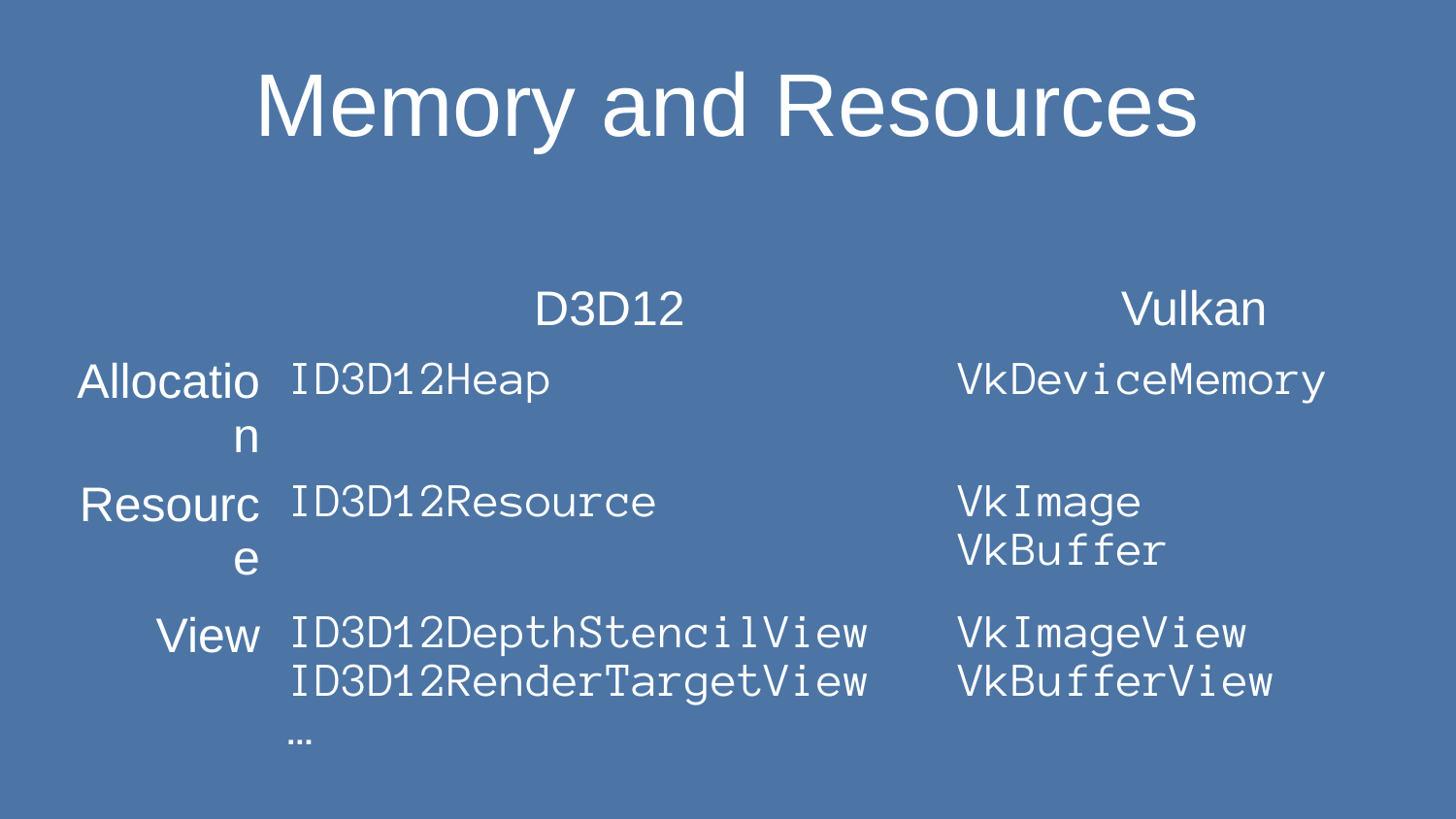

# Memory and Resources
|  | D3D12 | Vulkan |
| --- | --- | --- |
| Allocation | ID3D12Heap | VkDeviceMemory |
| Resource | ID3D12Resource | VkImage VkBuffer |
| View | ID3D12DepthStencilView ID3D12RenderTargetView … | VkImageView VkBufferView |